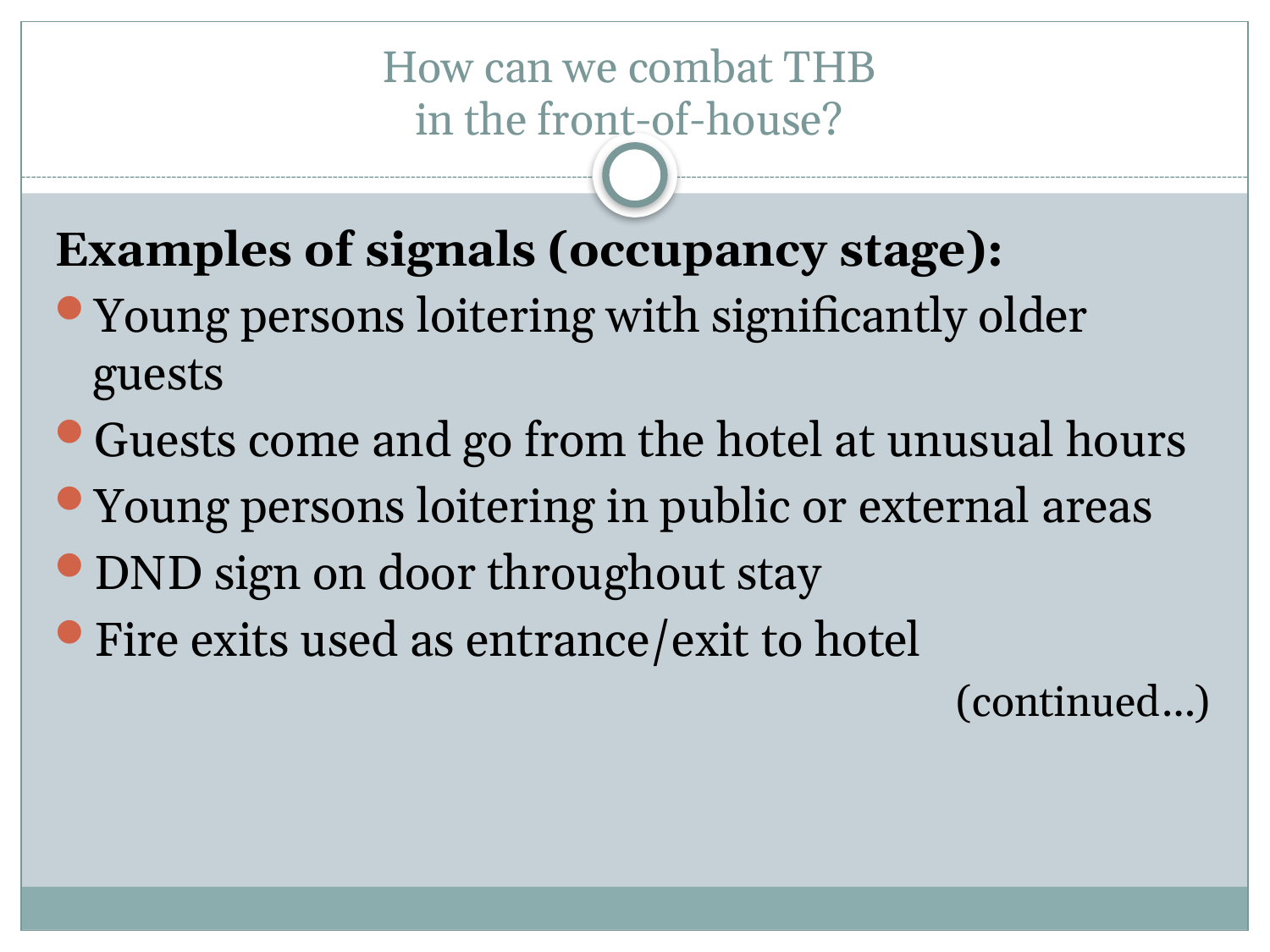

# How can we combat THB in the front-of-house?
Examples of signals (occupancy stage):
Young persons loitering with significantly older guests
Guests come and go from the hotel at unusual hours
Young persons loitering in public or external areas
DND sign on door throughout stay
Fire exits used as entrance/exit to hotel
(continued…)